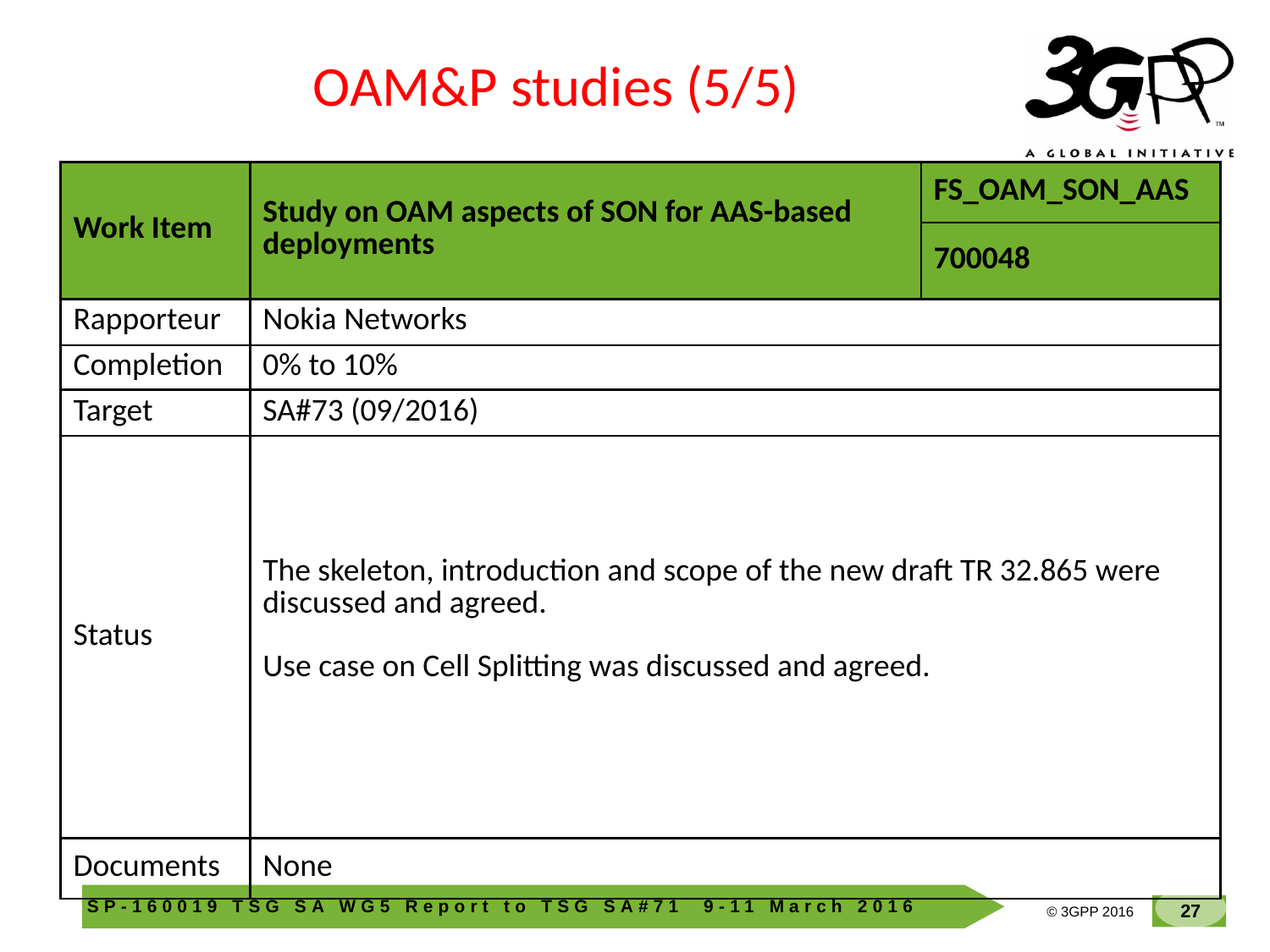

OAM&P studies (5/5)
| Work Item | Study on OAM aspects of SON for AAS-based deployments | FS\_OAM\_SON\_AAS |
| --- | --- | --- |
|  |  | 700048 |
| Rapporteur | Nokia Networks |  |
| Completion | 0% to 10% |  |
| Target | SA#73 (09/2016) |  |
| Status | The skeleton, introduction and scope of the new draft TR 32.865 were discussed and agreed. Use case on Cell Splitting was discussed and agreed. |  |
| Documents | None |  |